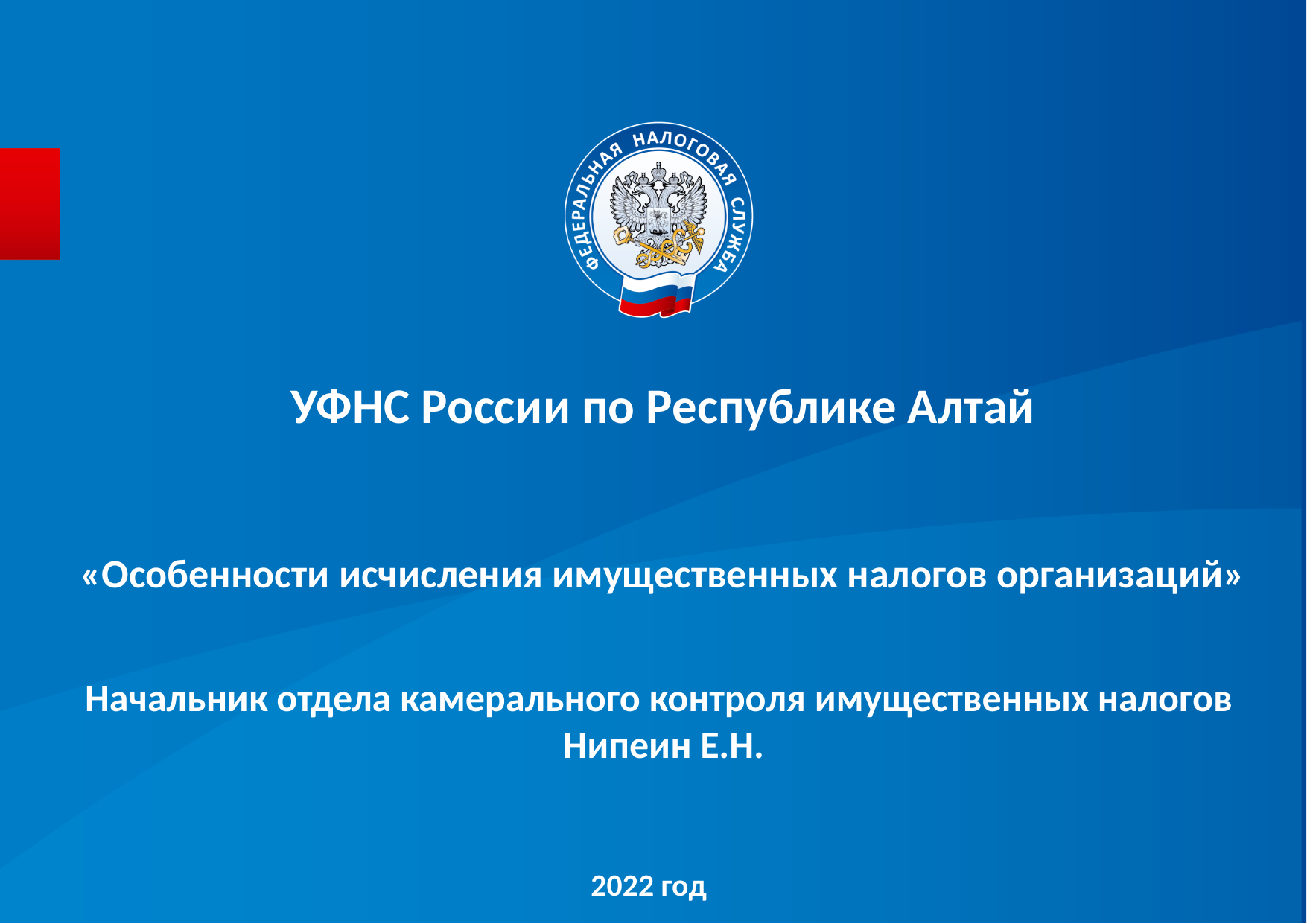

УФНС России по Республике Алтай

# «Особенности исчисления имущественных налогов организаций»
Начальник отдела камерального контроля имущественных налогов
Нипеин Е.Н.
2022 год